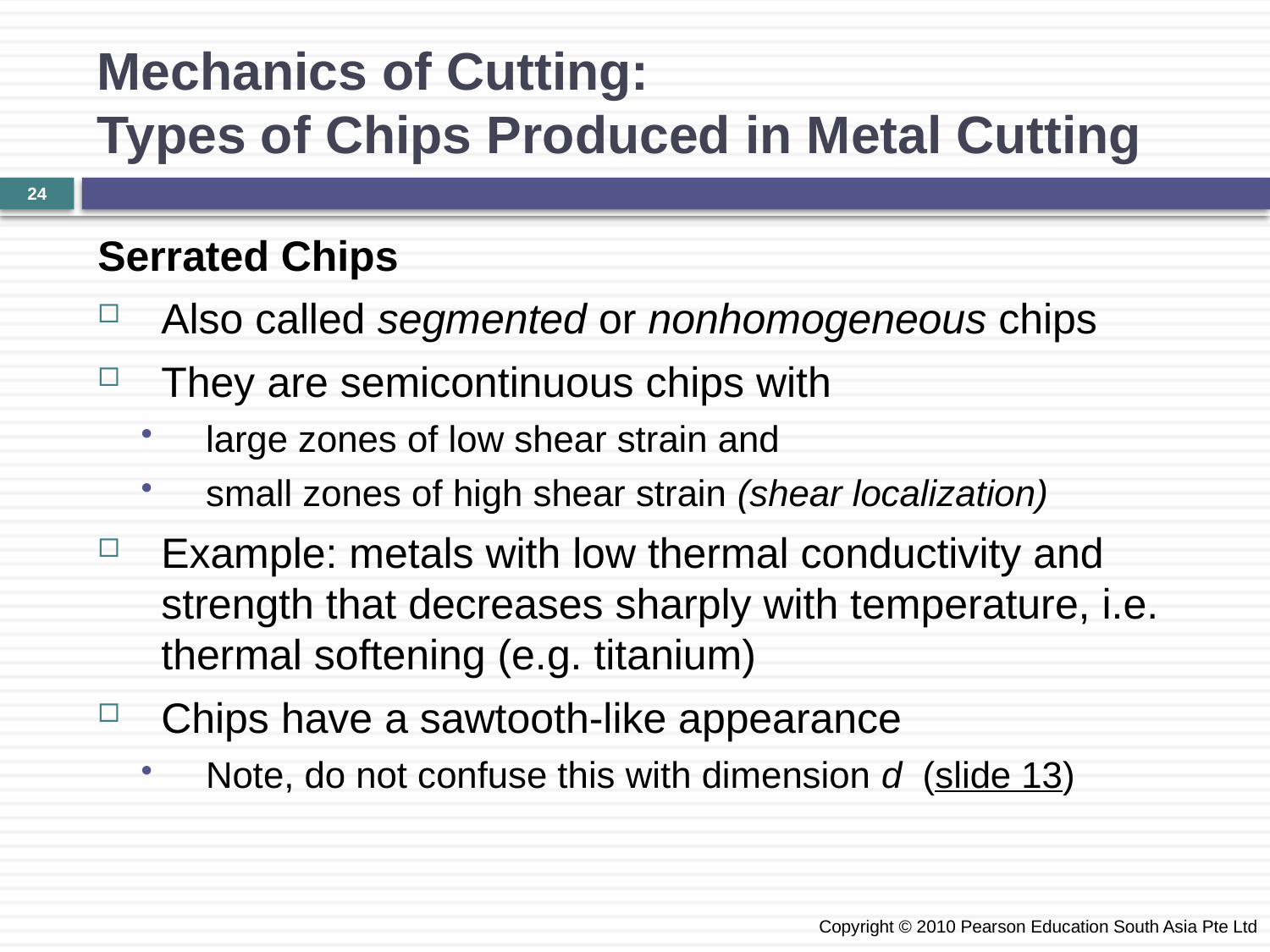

Mechanics of Cutting:
Types of Chips Produced in Metal Cutting
Serrated Chips
Also called segmented or nonhomogeneous chips
They are semicontinuous chips with
large zones of low shear strain and
small zones of high shear strain (shear localization)
Example: metals with low thermal conductivity and strength that decreases sharply with temperature, i.e. thermal softening (e.g. titanium)
Chips have a sawtooth-like appearance
Note, do not confuse this with dimension d  (slide 13)
24
   Copyright © 2010 Pearson Education South Asia Pte Ltd